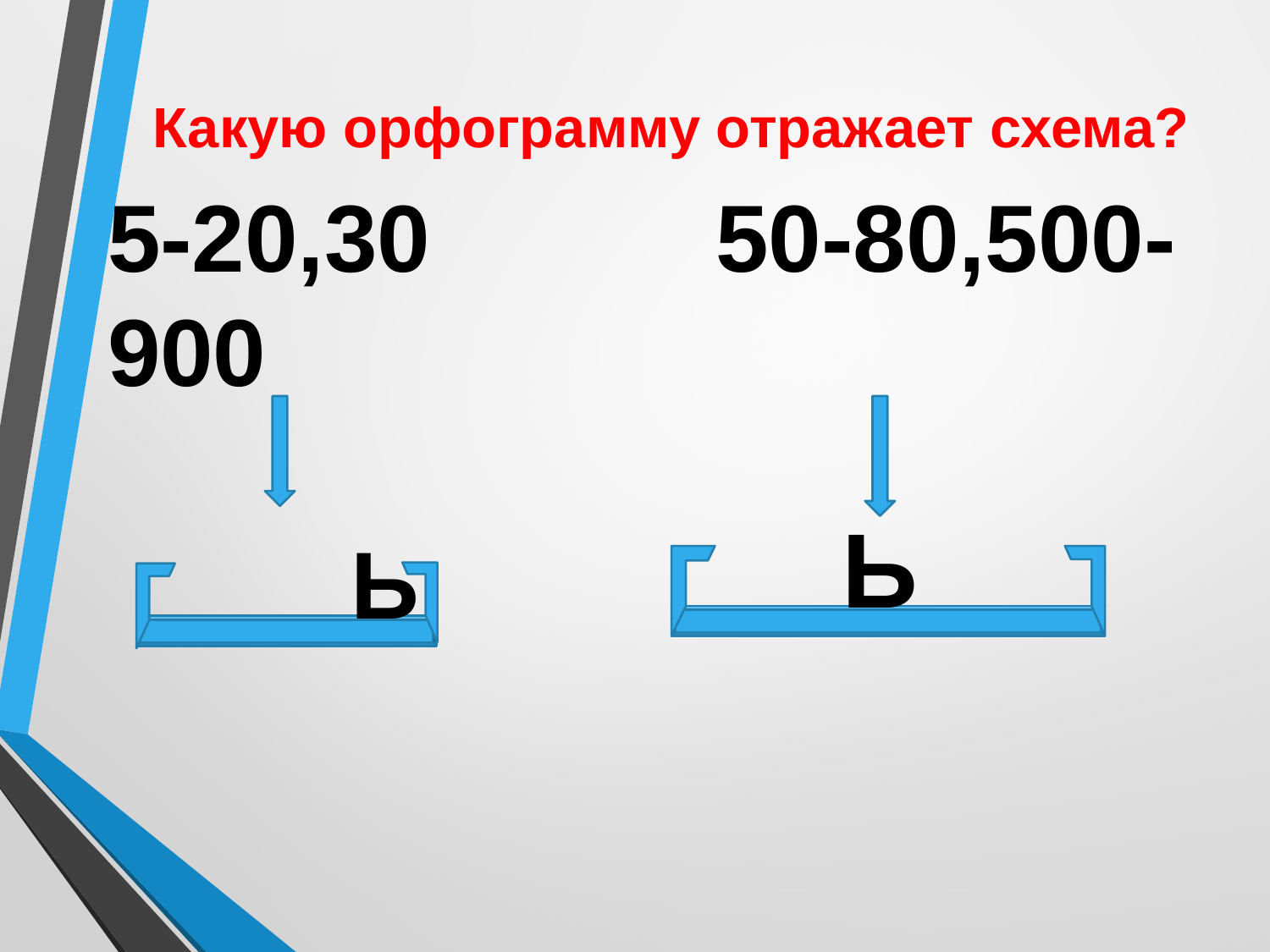

5-20,30            50-80,500-900
# Какую орфограмму отражает схема?

 Ь
 Ь